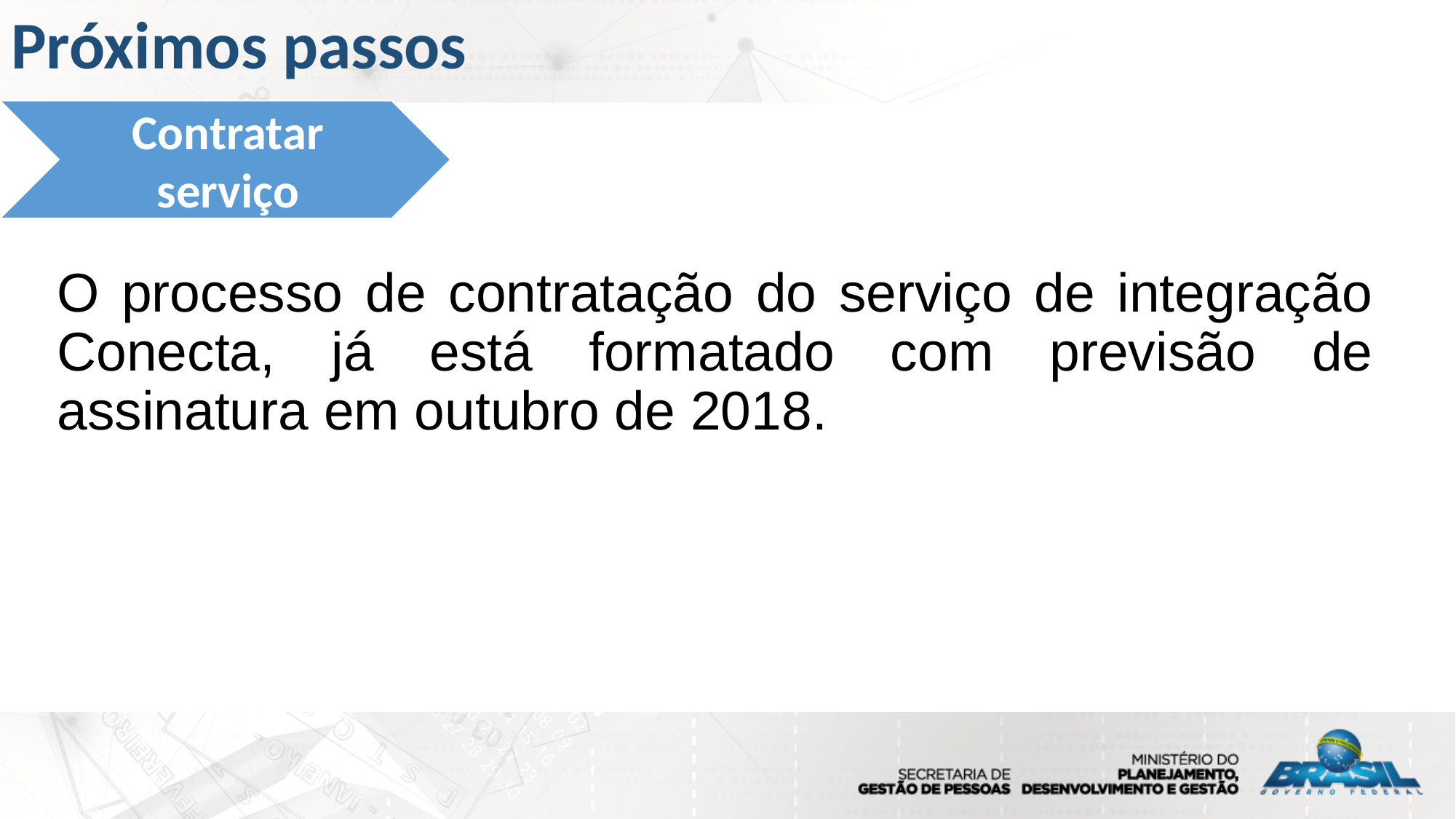

Próximos passos

Contratar serviço
O processo de contratação do serviço de integração Conecta, já está formatado com previsão de assinatura em outubro de 2018.